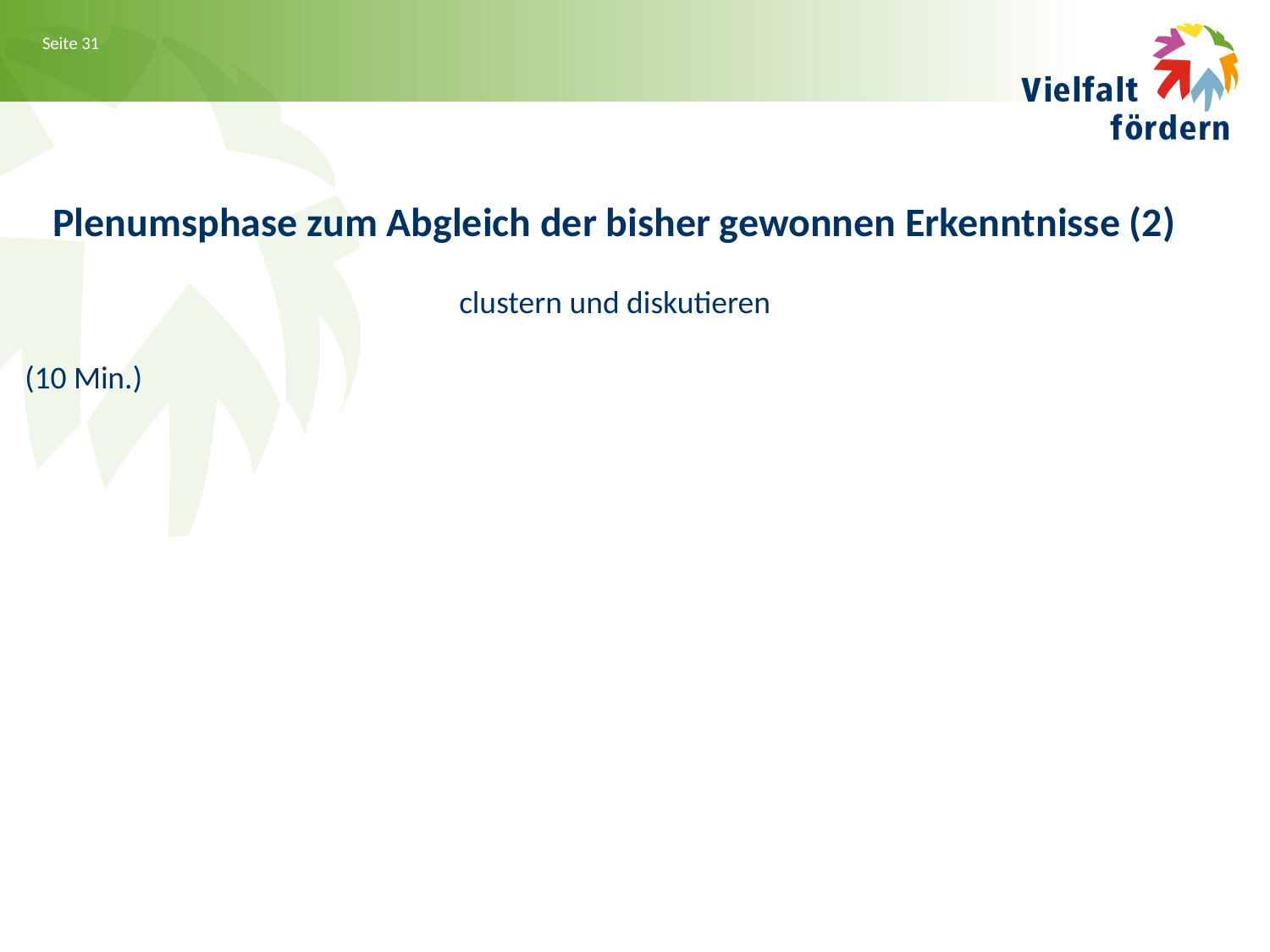

Plenumsphase zum Abgleich der bisher gewonnen Erkenntnisse (2)
clustern und diskutieren
(10 Min.)